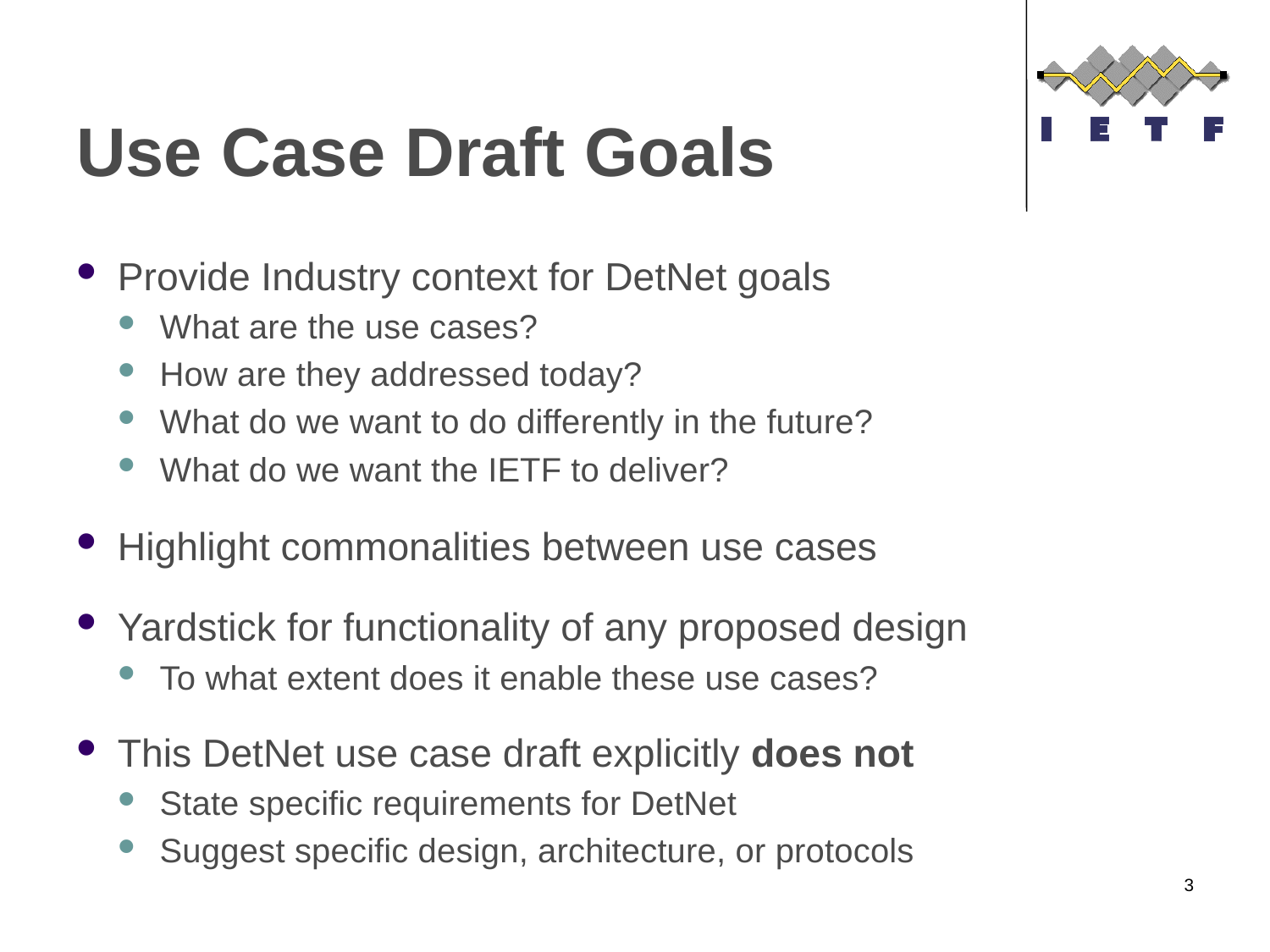

# Use Case Draft Goals

Provide Industry context for DetNet goals
What are the use cases?
How are they addressed today?
What do we want to do differently in the future?
What do we want the IETF to deliver?

Highlight commonalities between use cases

Yardstick for functionality of any proposed design
To what extent does it enable these use cases?

This DetNet use case draft explicitly does not
State specific requirements for DetNet
Suggest specific design, architecture, or protocols

3